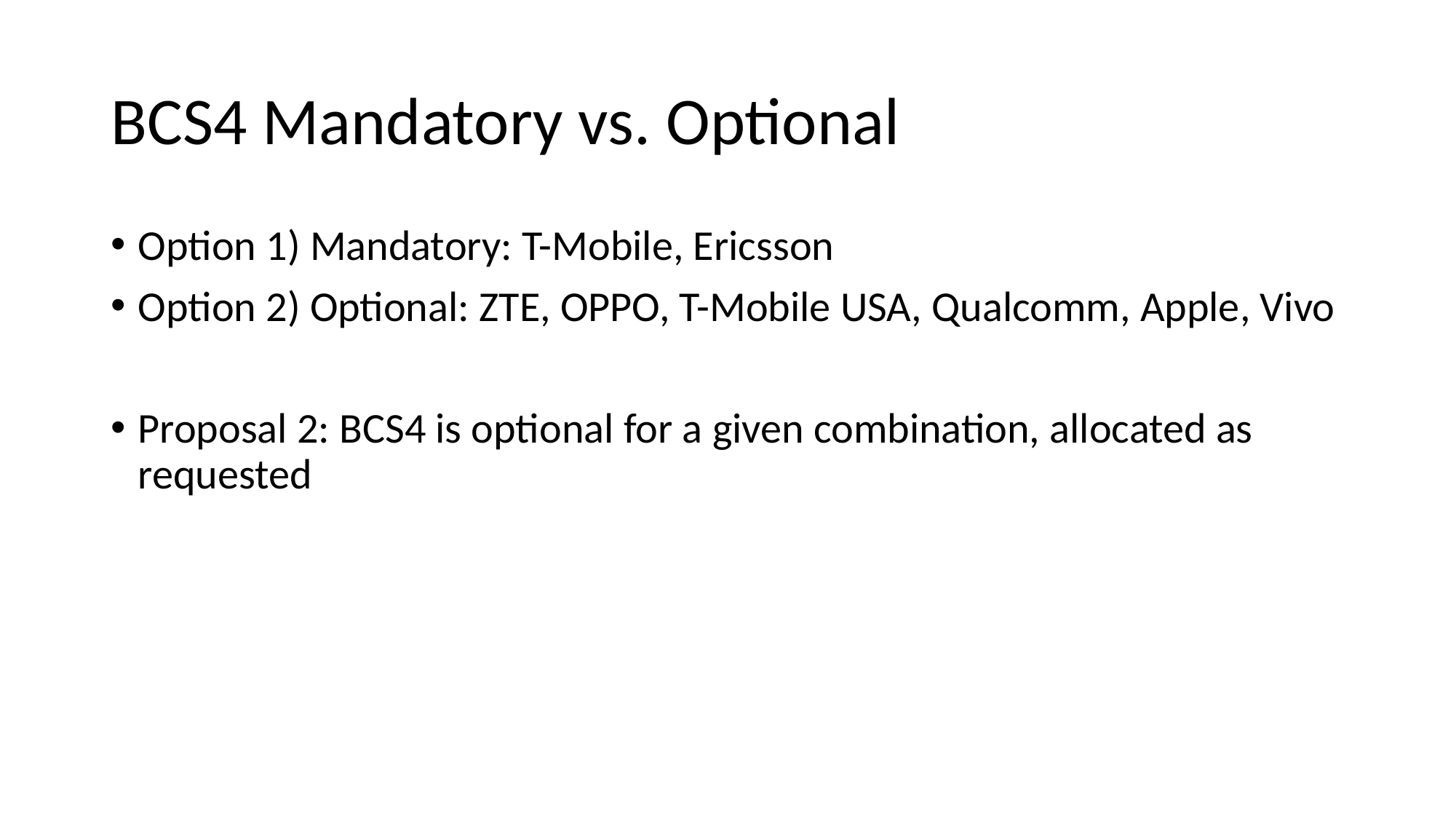

# BCS4 Mandatory vs. Optional
Option 1) Mandatory: T-Mobile, Ericsson
Option 2) Optional: ZTE, OPPO, T-Mobile USA, Qualcomm, Apple, Vivo

Proposal 2: BCS4 is optional for a given combination, allocated as requested